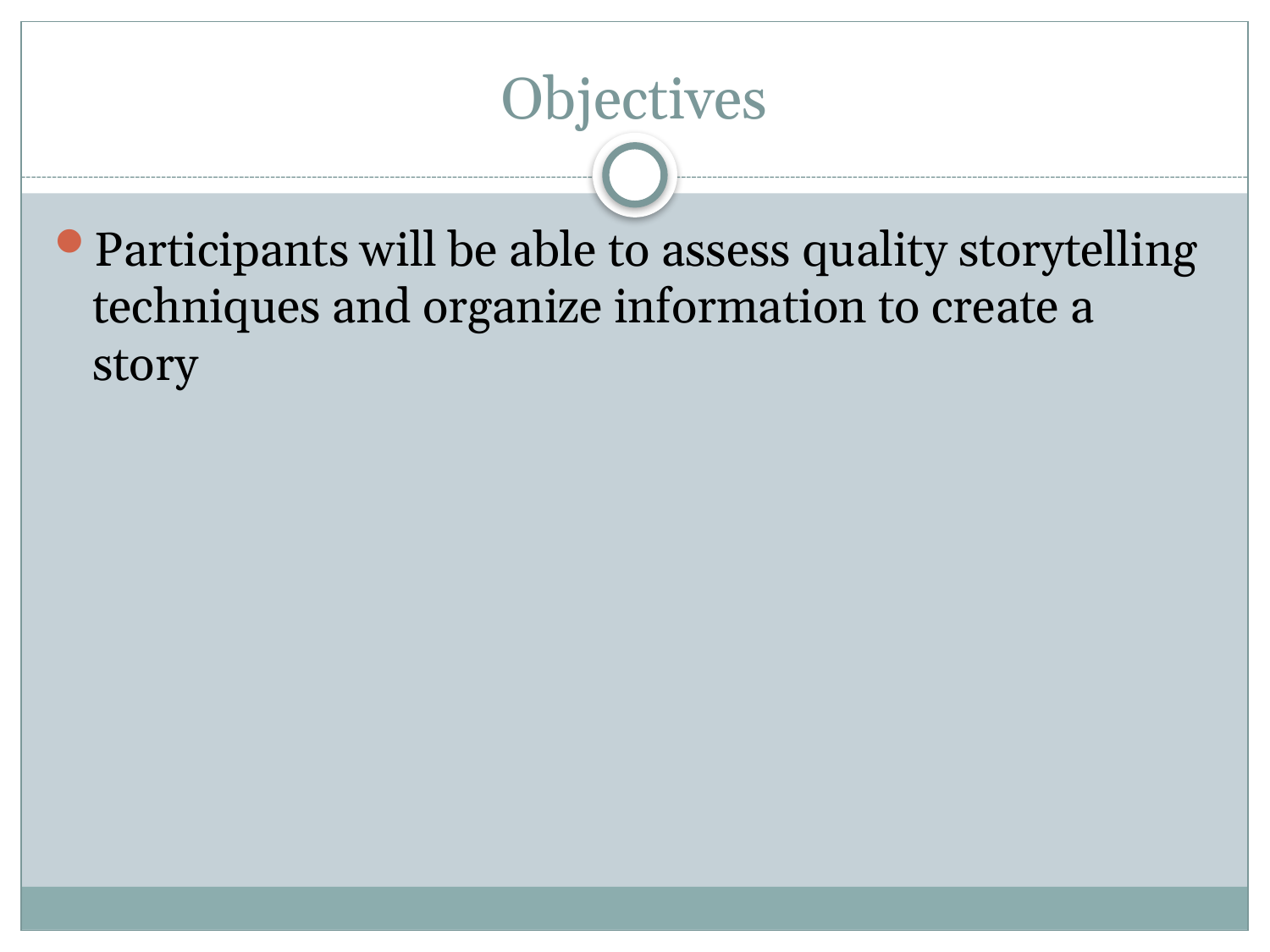

# Objectives
Participants will be able to assess quality storytelling techniques and organize information to create a story